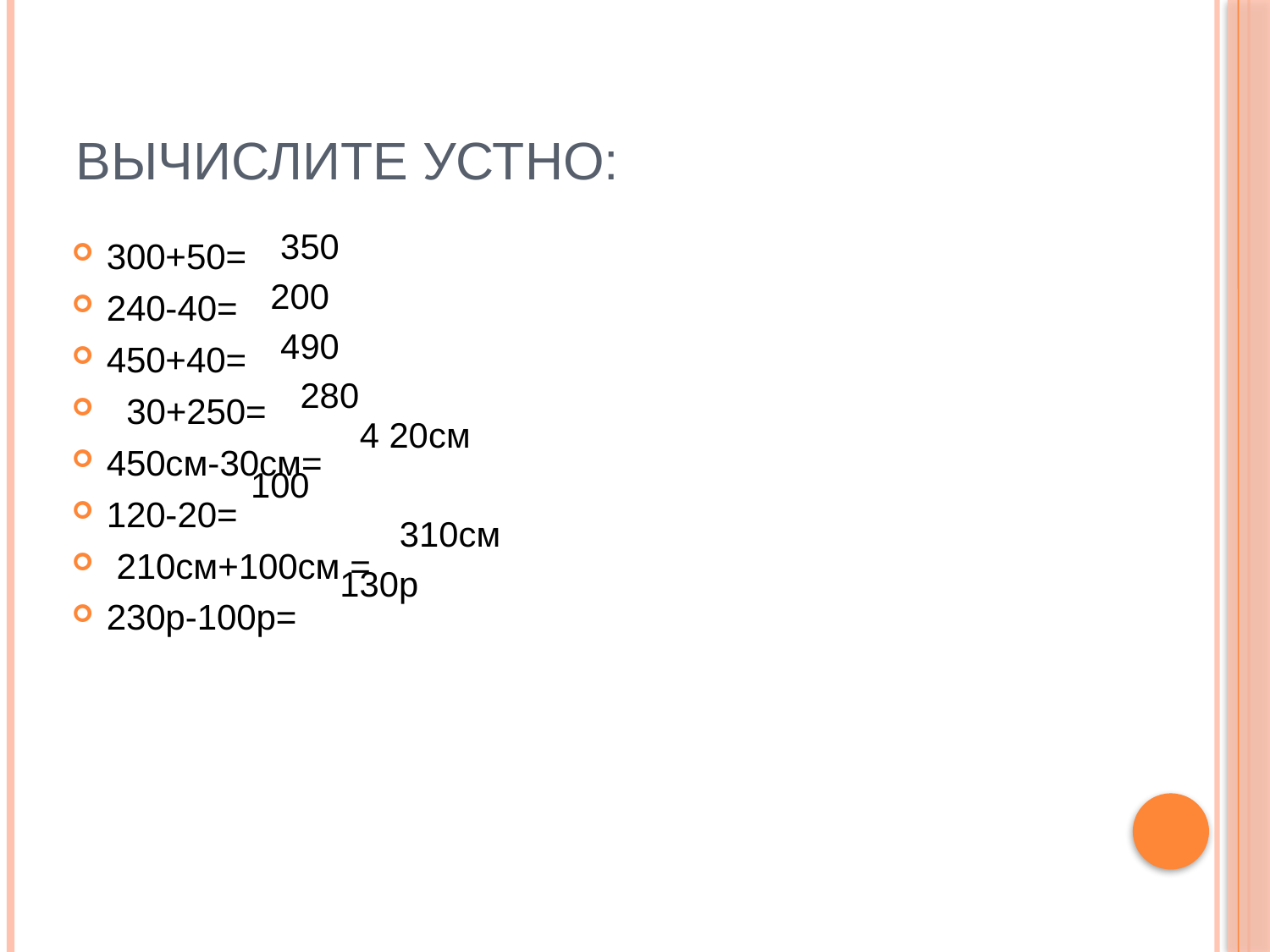

# Вычислите устно:
350
300+50=
240-40=
450+40=
  30+250=
450см-30см=
120-20=
 210см+100см =
230р-100р=

200
490
280
4 20см
100

310см
130р